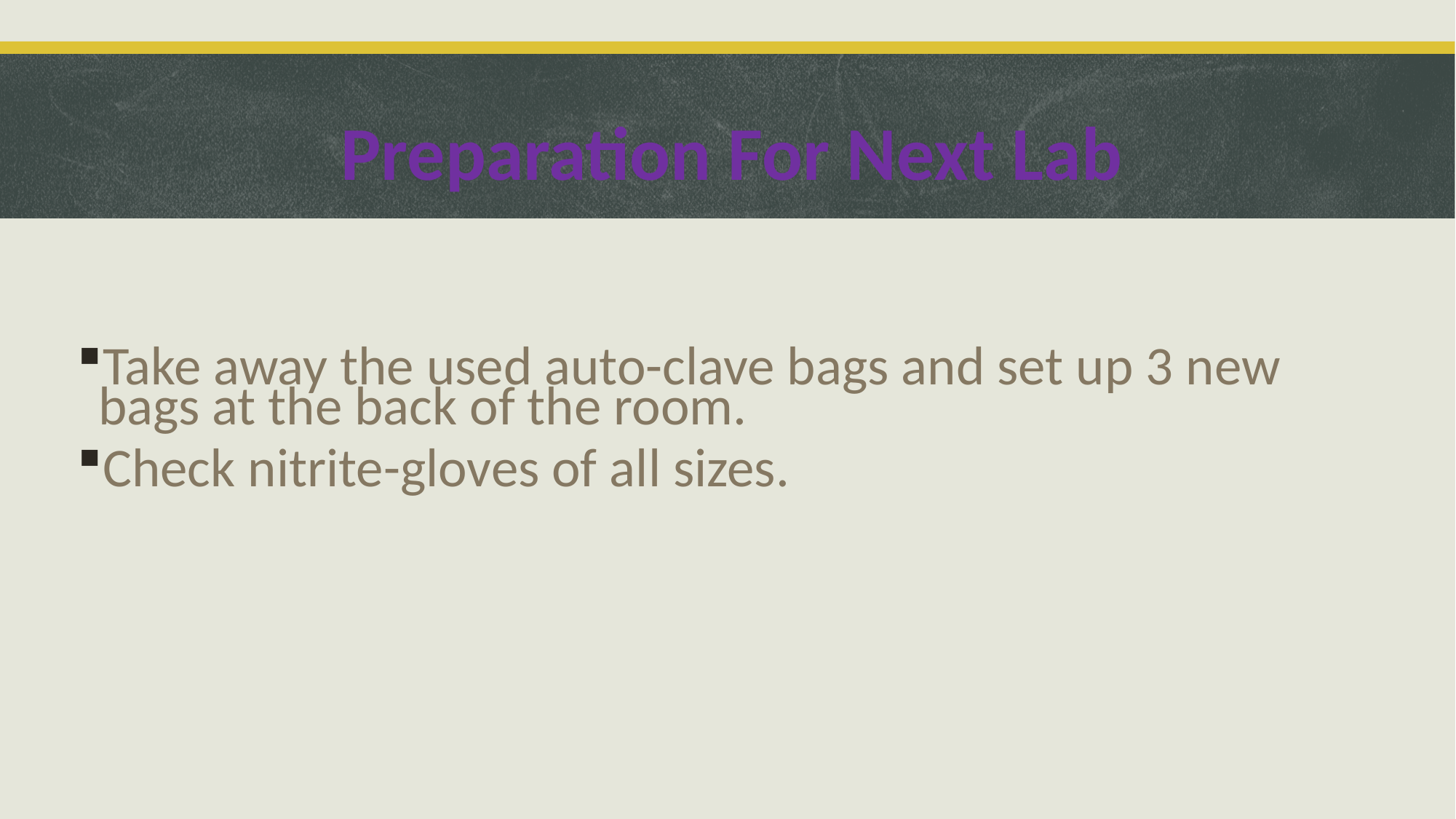

Preparation For Next Lab

Take away the used auto-clave bags and set up 3 new bags at the back of the room.
Check nitrite-gloves of all sizes.